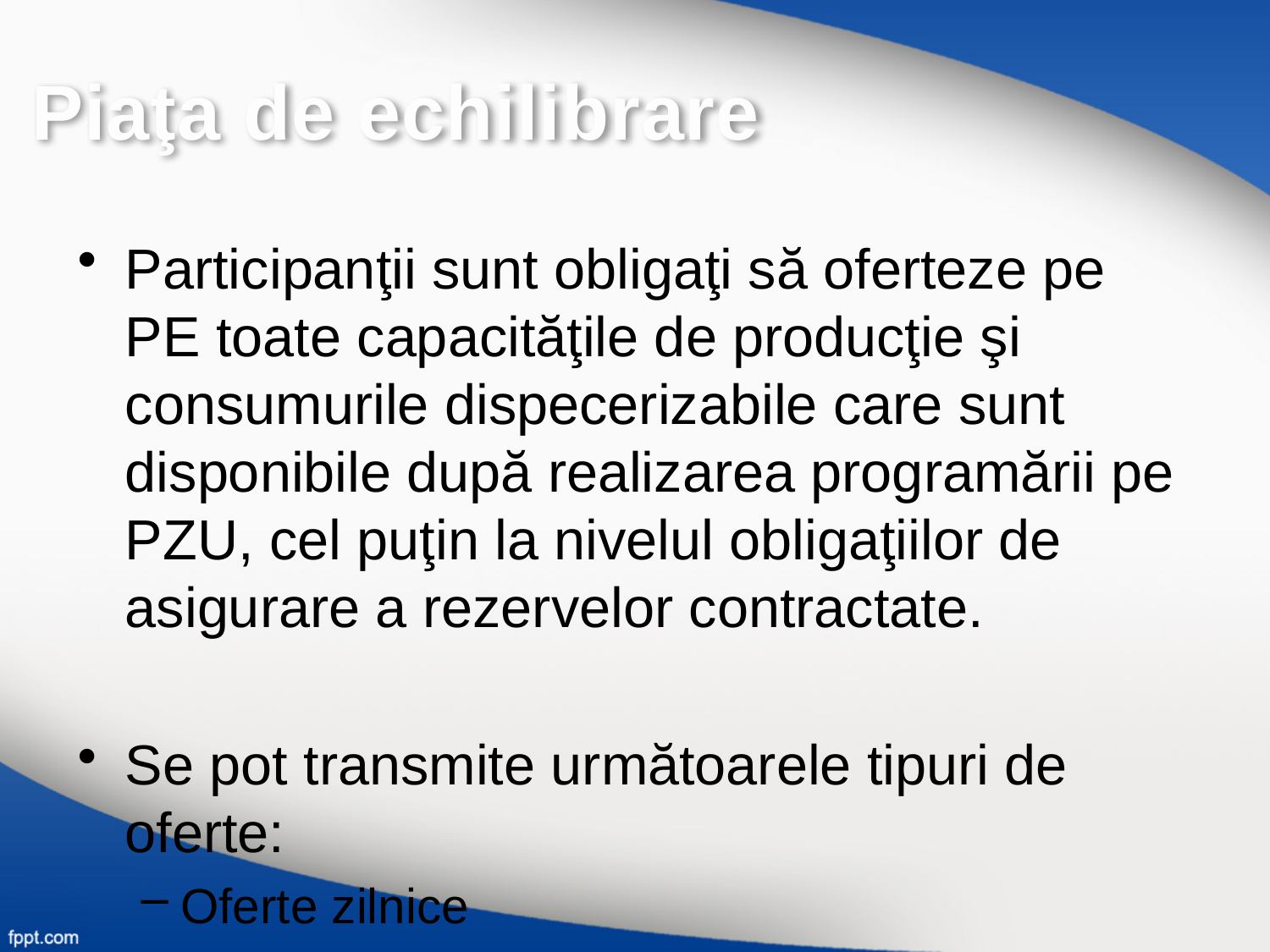

Piaţa de echilibrare
Participanţii sunt obligaţi să oferteze pe PE toate capacităţile de producţie şi consumurile dispecerizabile care sunt disponibile după realizarea programării pe PZU, cel puţin la nivelul obligaţiilor de asigurare a rezervelor contractate.

Se pot transmite următoarele tipuri de oferte:
Oferte zilnice
Oferte fixe